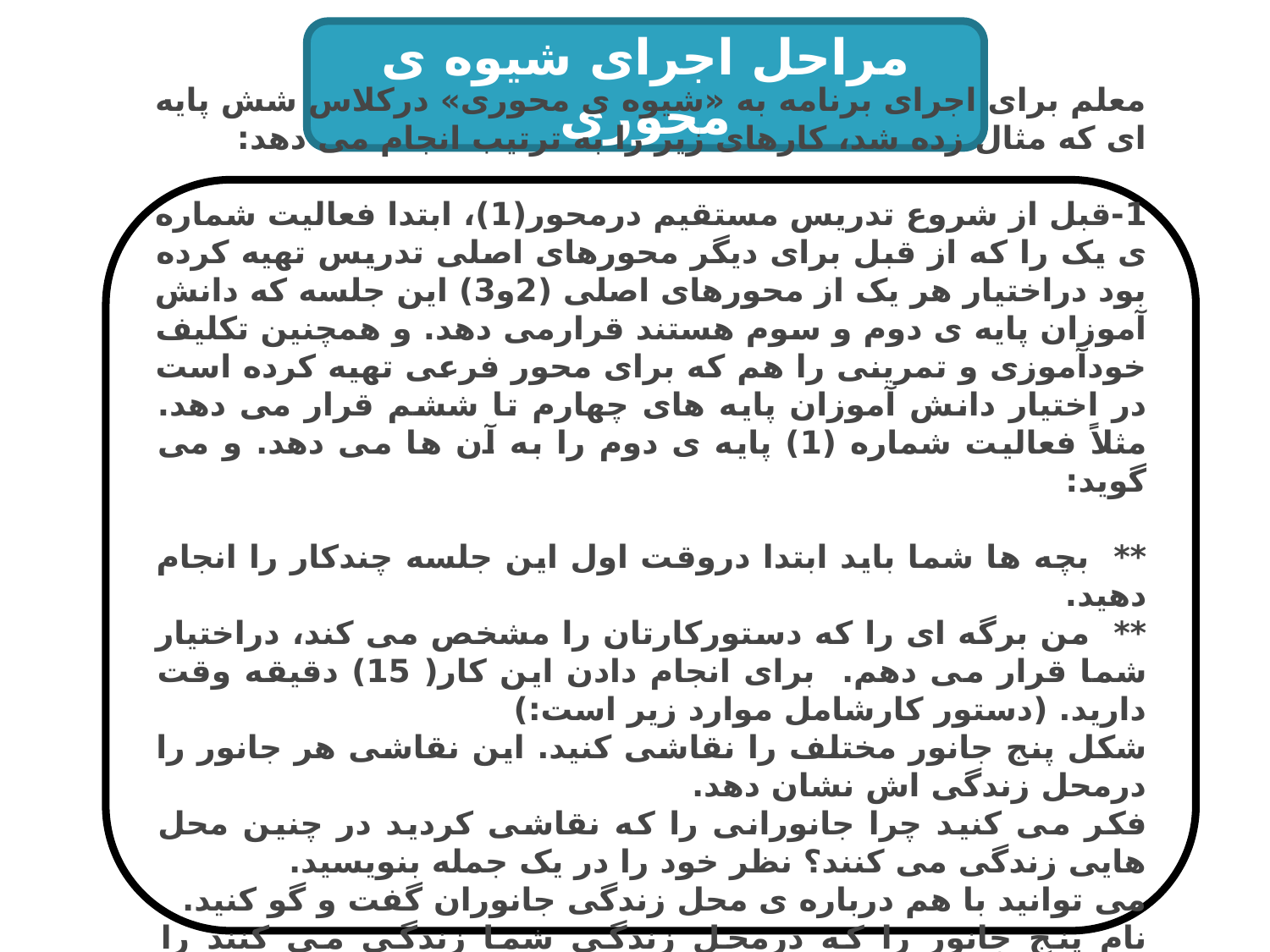

مراحل اجرای شیوه ی محوری
معلم برای اجرای برنامه به «شیوه ی محوری» درکلاس شش پایه ای که مثال زده شد، کارهای زیر را به ترتیب انجام می دهد:

1-قبل از شروع تدریس مستقیم درمحور(1)، ابتدا فعالیت شماره ی یک را که از قبل برای دیگر محورهای اصلی تدریس تهیه کرده بود دراختیار هر یک از محورهای اصلی (2و3) این جلسه که دانش آموزان پایه ی دوم و سوم هستند قرارمی دهد. و همچنین تکلیف خودآموزی و تمرینی را هم که برای محور فرعی تهیه کرده است در اختیار دانش آموزان پایه های چهارم تا ششم قرار می دهد. مثلاً فعالیت شماره (1) پایه ی دوم را به آن ها می دهد. و می گوید:

**  بچه ها شما باید ابتدا دروقت اول این جلسه چندکار را انجام دهید.
**  من برگه ای را که دستورکارتان را مشخص می کند، دراختیار شما قرار می دهم.  برای انجام دادن این کار( 15) دقیقه وقت دارید. (دستور کارشامل موارد زیر است:)
شکل پنج جانور مختلف را نقاشی کنید. این نقاشی هر جانور را درمحل زندگی اش نشان دهد.
فکر می کنید چرا جانورانی را که نقاشی کردید در چنین محل هایی زندگی می کنند؟ نظر خود را در یک جمله بنویسید.
می توانید با هم درباره ی محل زندگی جانوران گفت و گو کنید.
نام پنج جانور را که درمحل زندگی شما زندگی می کنند را بنویسید.